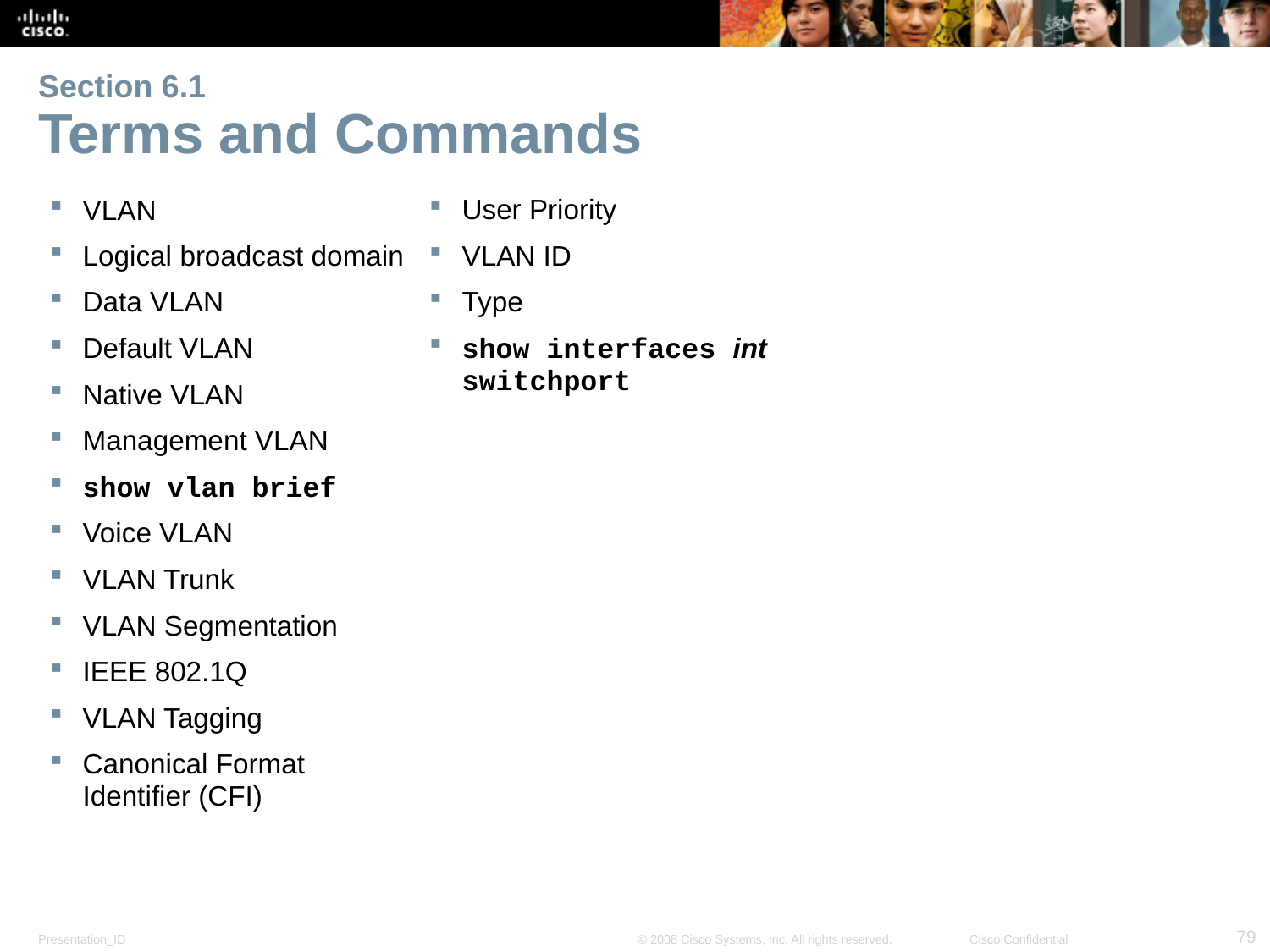

# Section 6.1 Terms and Commands
VLAN
Logical broadcast domain
Data VLAN
Default VLAN
Native VLAN
Management VLAN
show vlan brief
Voice VLAN
VLAN Trunk
VLAN Segmentation
IEEE 802.1Q
VLAN Tagging
Canonical Format Identifier (CFI)
User Priority
VLAN ID
Type
show interfaces int switchport